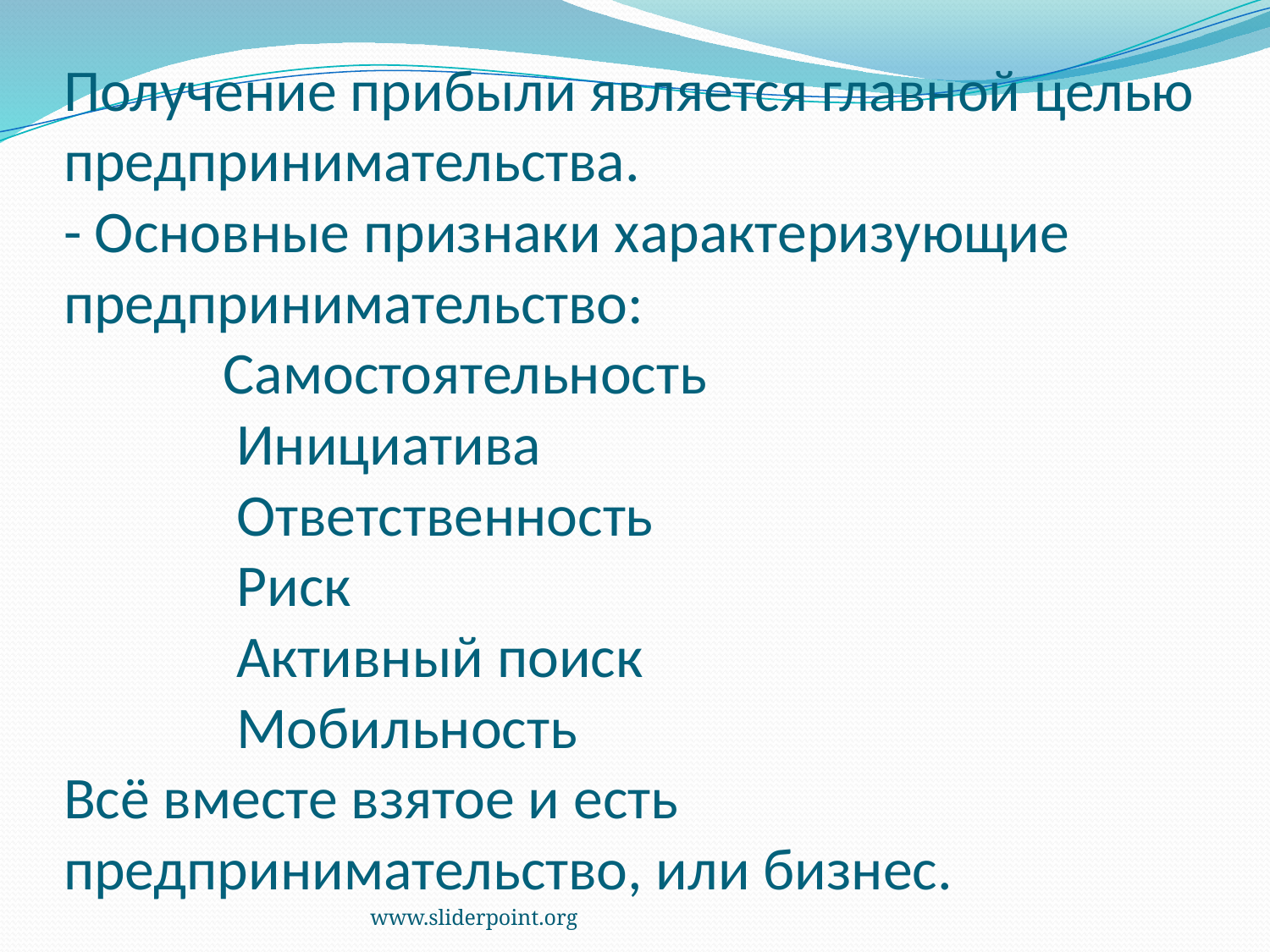

# Получение прибыли является главной целью предпринимательства. - Основные признаки характеризующие предпринимательство: Самостоятельность Инициатива Ответственность Риск Активный поиск Мобильность Всё вместе взятое и есть предпринимательство, или бизнес.
www.sliderpoint.org